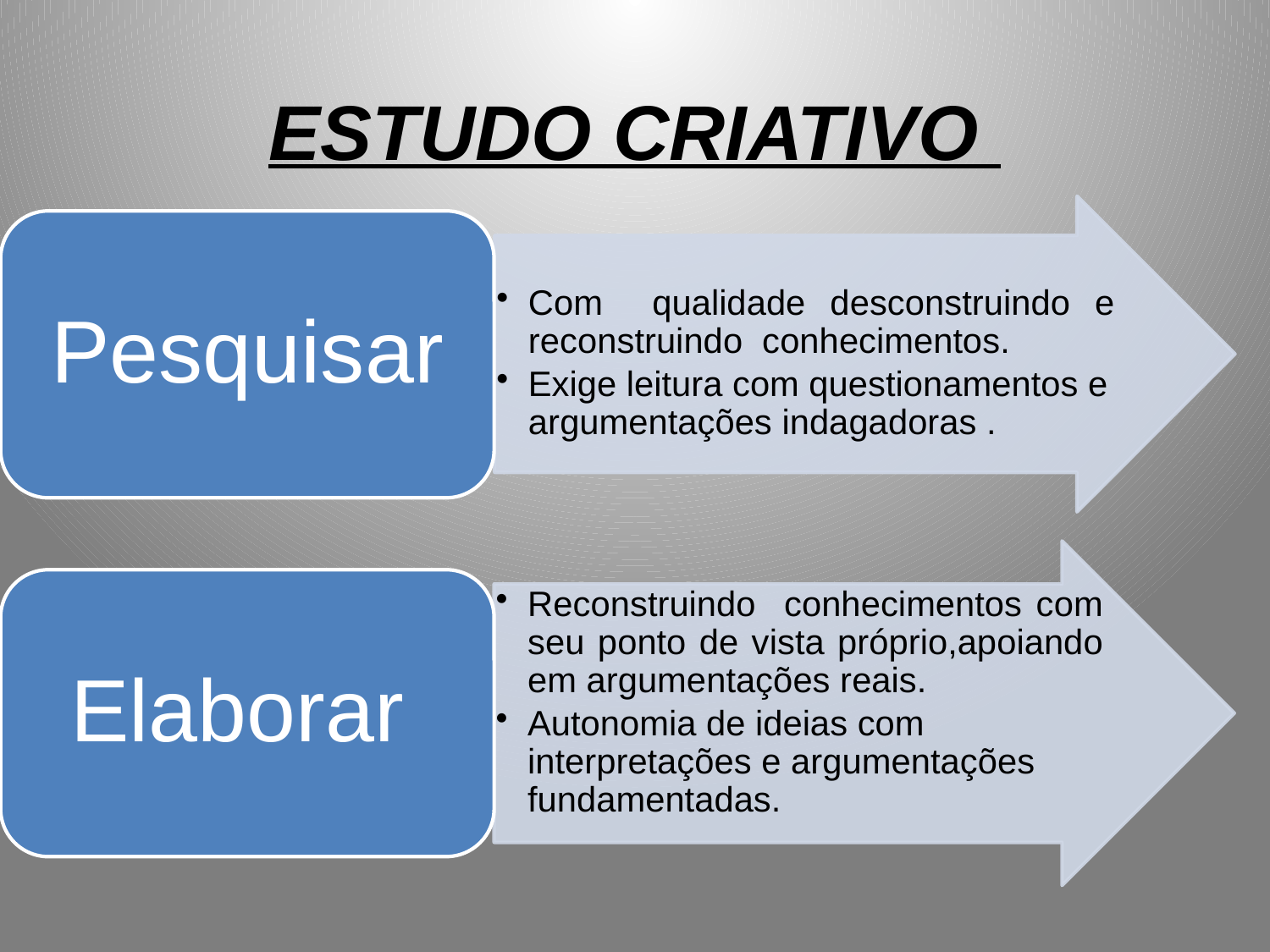

ESTUDO CRIATIVO

Com  qualidade desconstruindo e reconstruindo  conhecimentos.
Exige leitura com questionamentos e argumentações indagadoras .
Pesquisar
Reconstruindo  conhecimentos com seu ponto de vista próprio,apoiando em argumentações reais.
Autonomia de ideias com interpretações e argumentações fundamentadas.
Elaborar